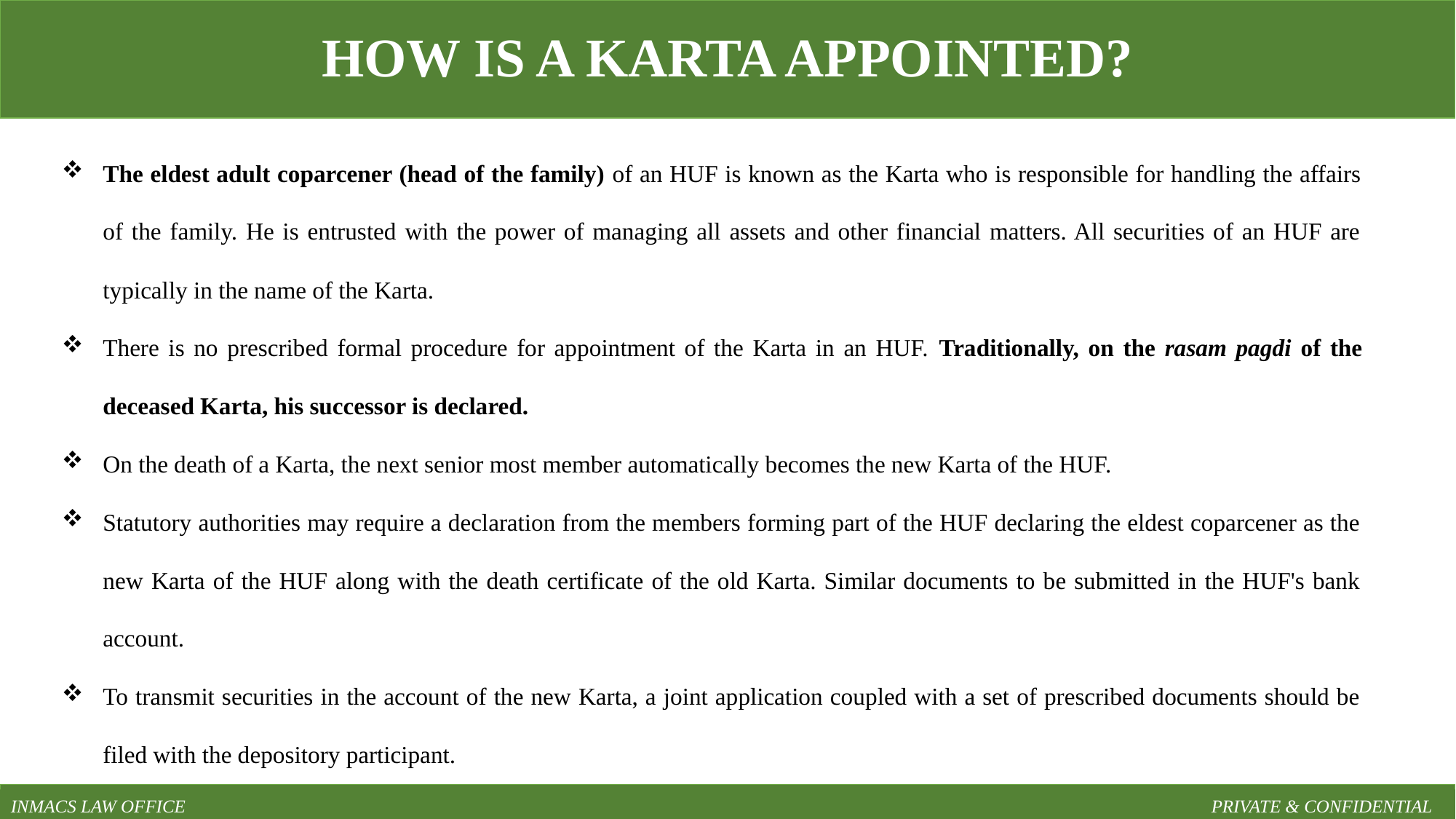

How is a karta appointed?
The eldest adult coparcener (head of the family) of an HUF is known as the Karta who is responsible for handling the affairs of the family. He is entrusted with the power of managing all assets and other financial matters. All securities of an HUF are typically in the name of the Karta.
There is no prescribed formal procedure for appointment of the Karta in an HUF. Traditionally, on the rasam pagdi of the deceased Karta, his successor is declared.
On the death of a Karta, the next senior most member automatically becomes the new Karta of the HUF.
Statutory authorities may require a declaration from the members forming part of the HUF declaring the eldest coparcener as the new Karta of the HUF along with the death certificate of the old Karta. Similar documents to be submitted in the HUF's bank account.
To transmit securities in the account of the new Karta, a joint application coupled with a set of prescribed documents should be filed with the depository participant.

INMACS LAW OFFICE										PRIVATE & CONFIDENTIAL